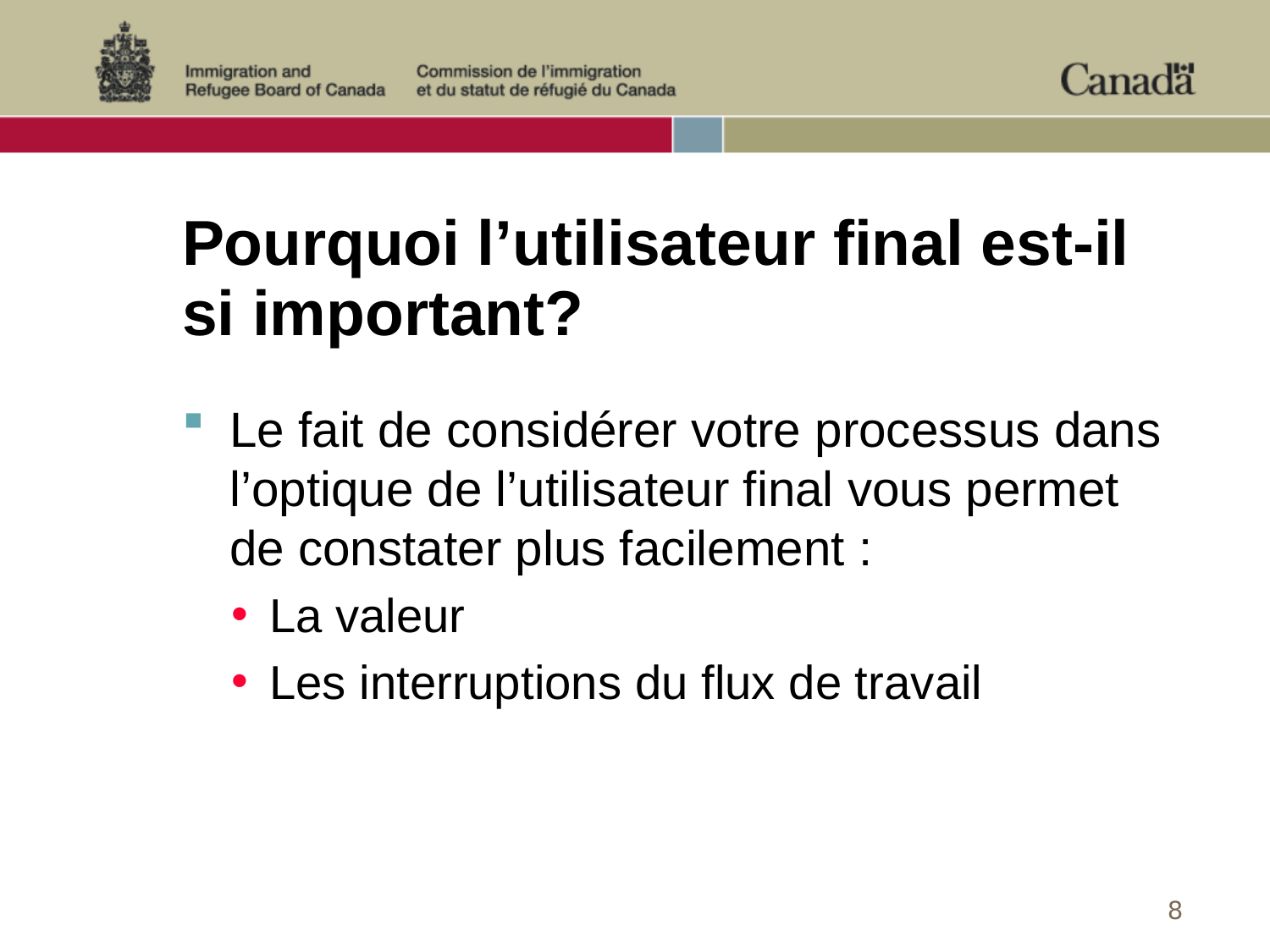

# Pourquoi l’utilisateur final est-il si important?
Le fait de considérer votre processus dans l’optique de l’utilisateur final vous permet de constater plus facilement :
La valeur
Les interruptions du flux de travail
8